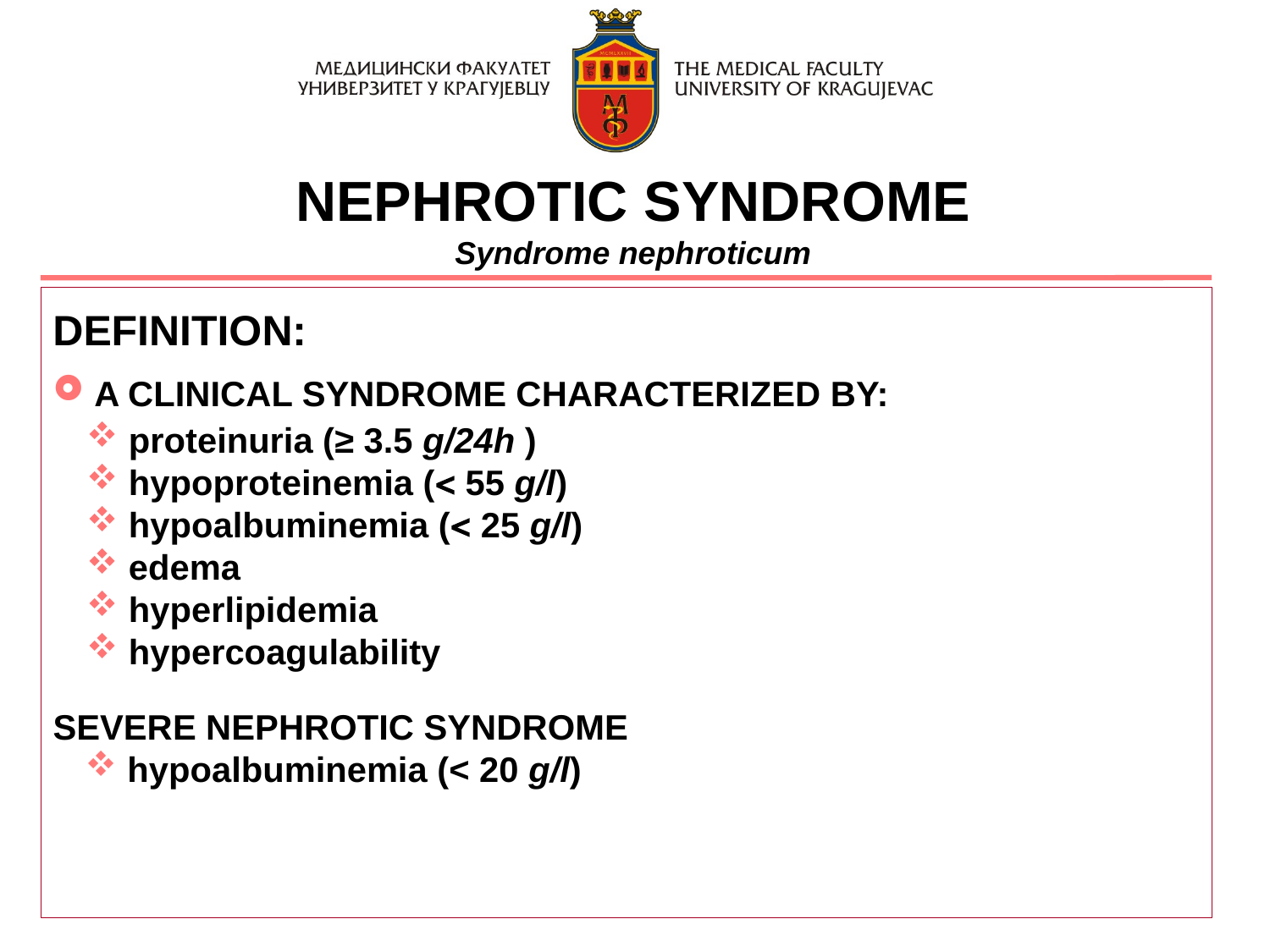

NEPHROTIC SYNDROME
Syndrome nephroticum

DEFINITION:

 A CLINICAL SYNDROME CHARACTERIZED BY:

 proteinuria (≥ 3.5 g/24h )
 hypoproteinemia (< 55 g/l)
 hypoalbuminemia (< 25 g/l)
 edema
 hyperlipidemia
 hypercoagulability

SEVERE NEPHROTIC SYNDROME
 hypoalbuminemia (< 20 g/l)